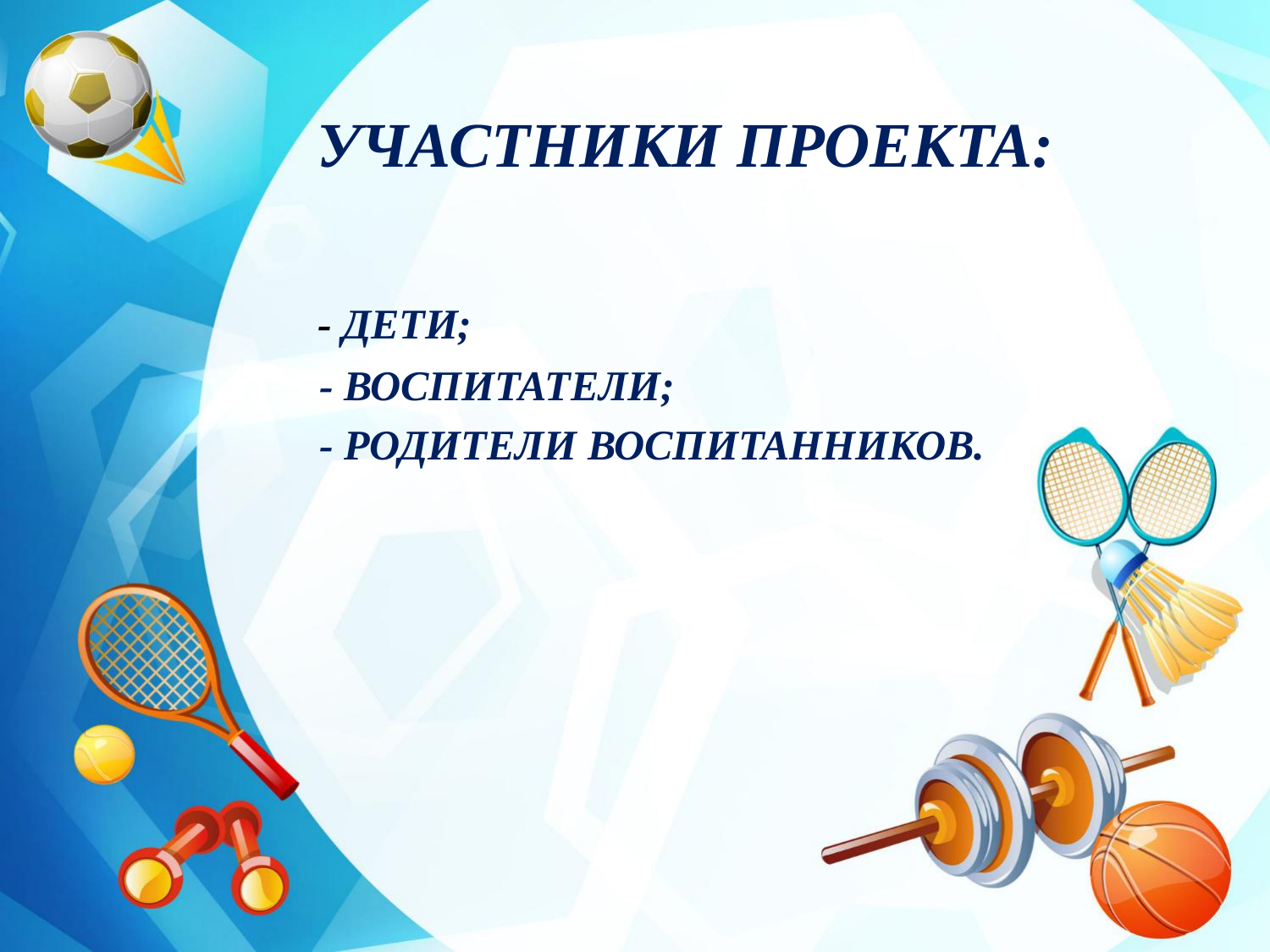

# УЧАСТНИКИ ПРОЕКТА:
                   - ДЕТИ;
                       - ВОСПИТАТЕЛИ;
                       - РОДИТЕЛИ ВОСПИТАННИКОВ.